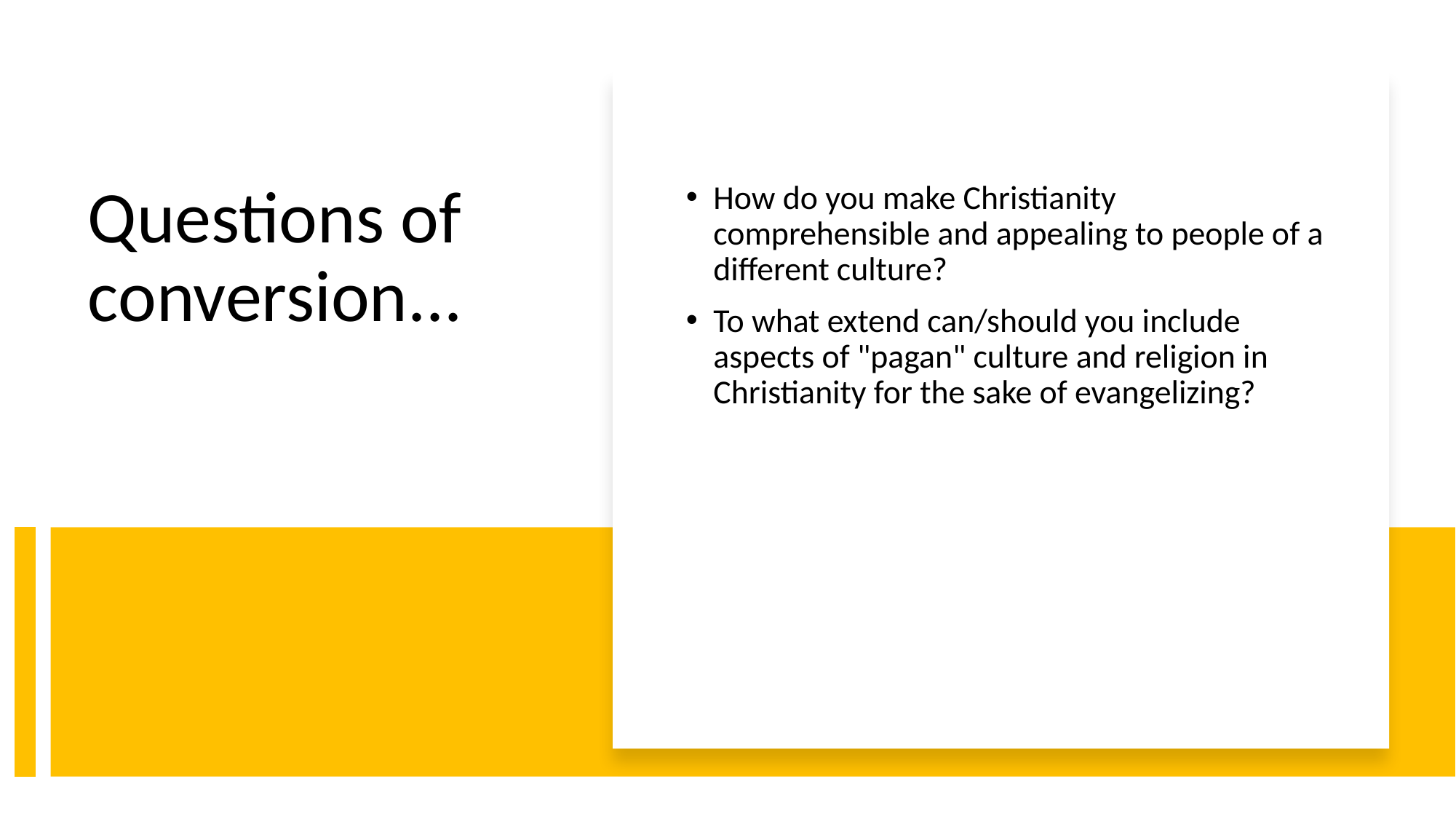

How do you make Christianity comprehensible and appealing to people of a different culture?
To what extend can/should you include aspects of "pagan" culture and religion in Christianity for the sake of evangelizing?
# Questions of conversion...